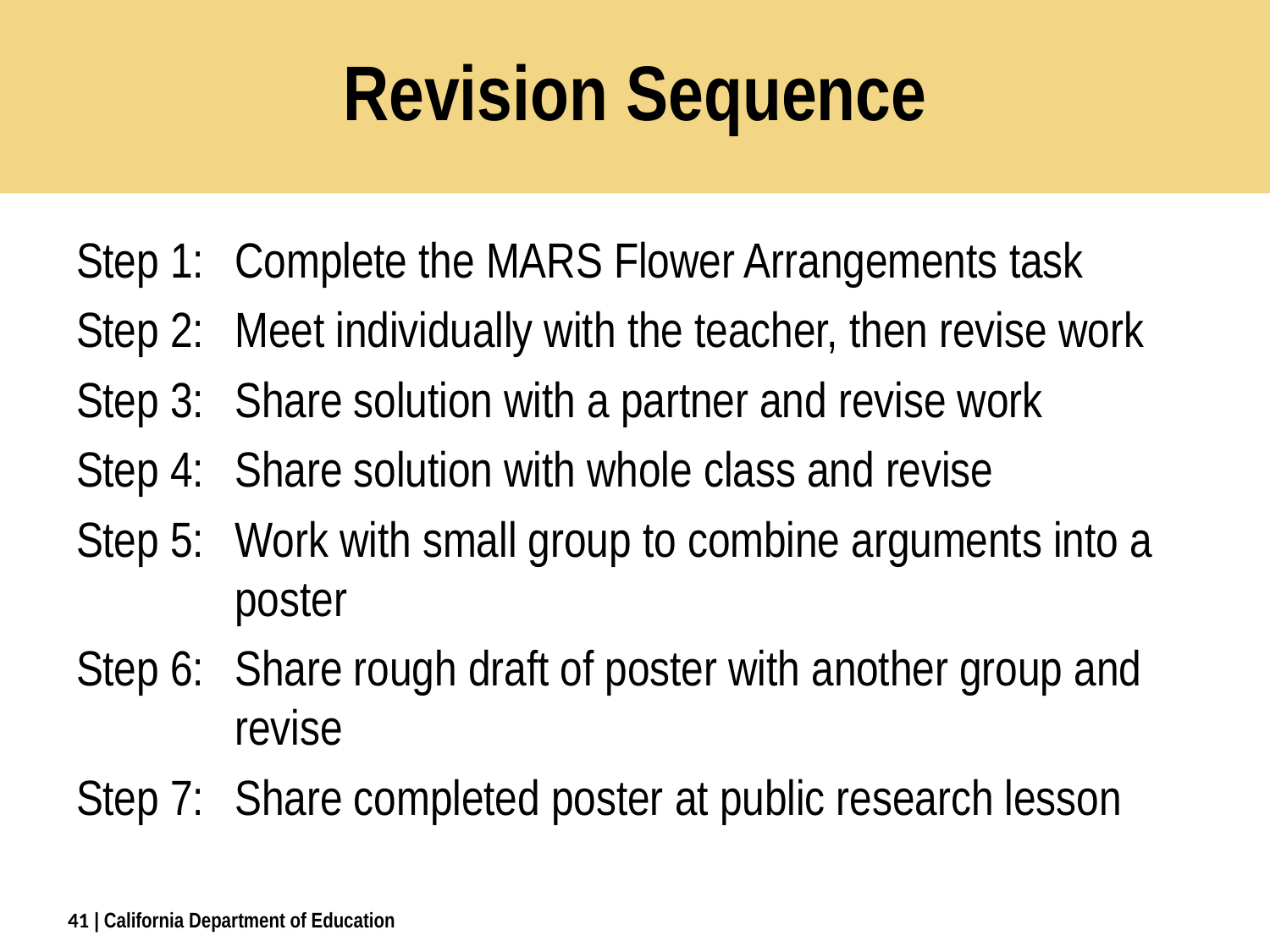

# Revision Sequence
Step 1:	Complete the MARS Flower Arrangements task
Step 2:	Meet individually with the teacher, then revise work
Step 3:	Share solution with a partner and revise work
Step 4:	Share solution with whole class and revise
Step 5:	Work with small group to combine arguments into a poster
Step 6:	Share rough draft of poster with another group and revise
Step 7:	Share completed poster at public research lesson

41
| California Department of Education